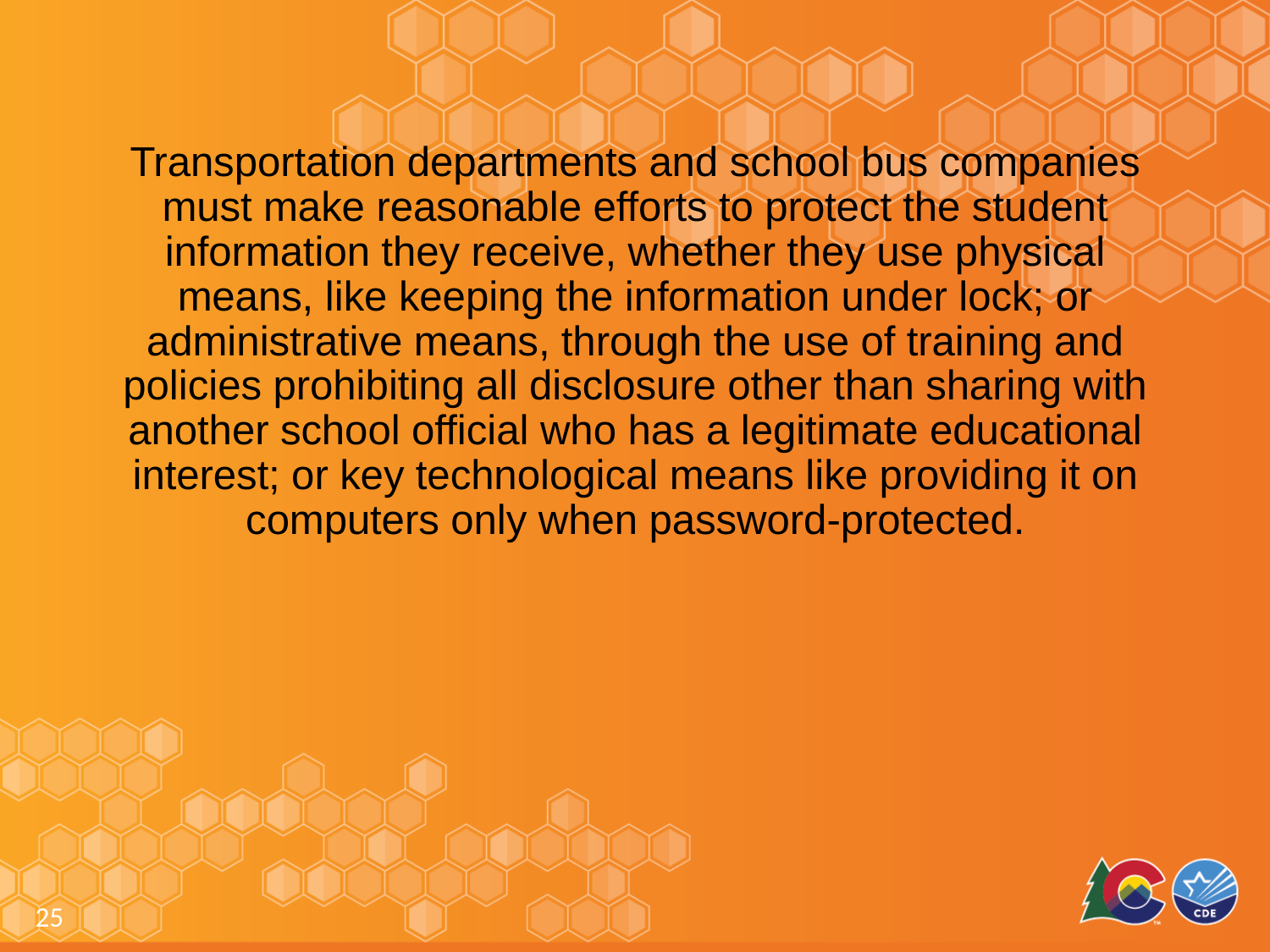

# Transportation departments and school bus companies must make reasonable efforts to protect the student information they receive, whether they use physical means, like keeping the information under lock; or administrative means, through the use of training and policies prohibiting all disclosure other than sharing with another school official who has a legitimate educational interest; or key technological means like providing it on computers only when password-protected.
25